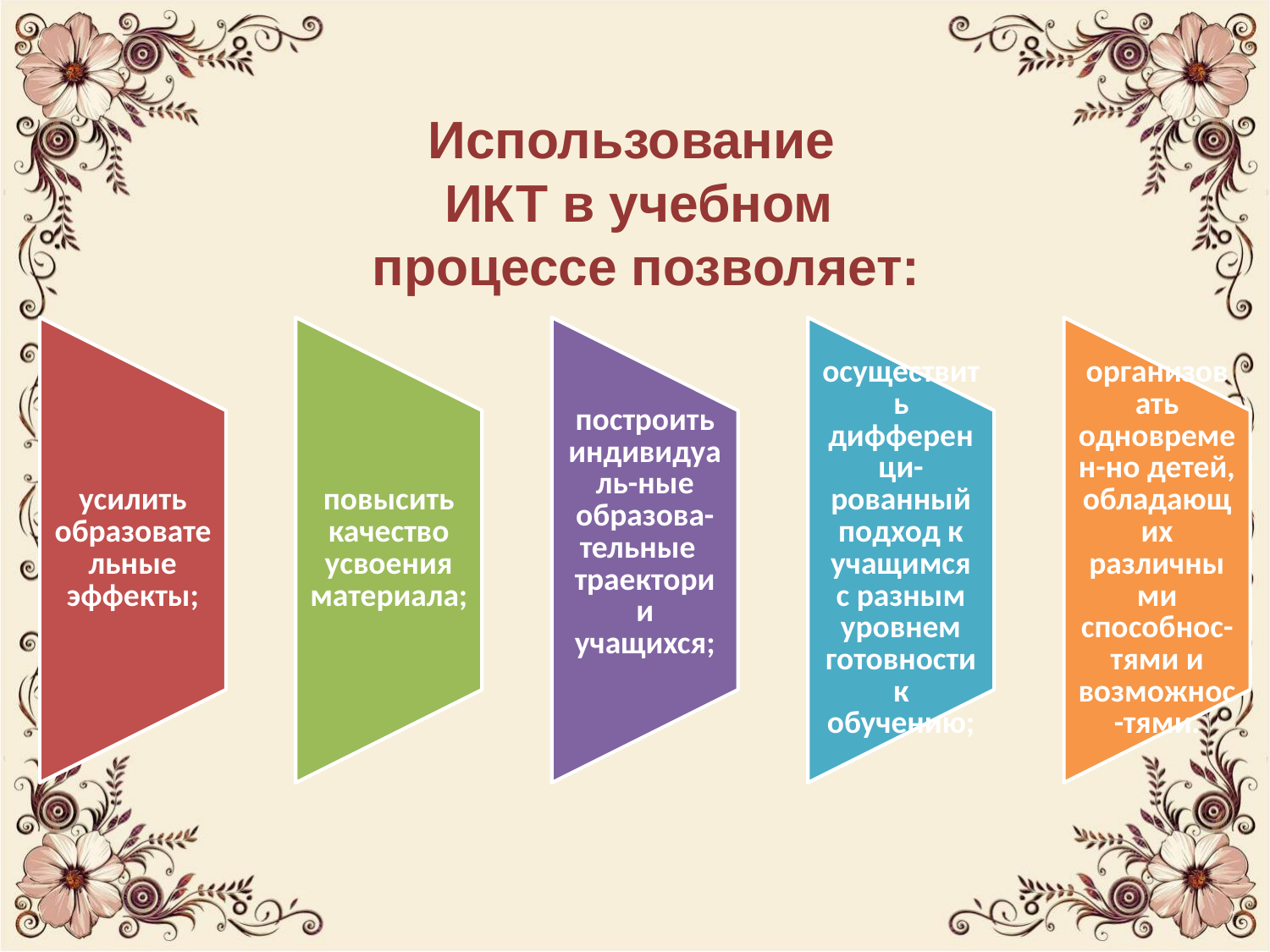

# Использование ИКТ в учебном процессе позволяет:
усилить образовательные эффекты;
повысить качество усвоения материала;
построить индивидуаль-ные образова-тельные   траектории учащихся;
осуществить дифференци-рованный подход к учащимся с разным уровнем готовности к обучению;
организовать одновремен-но детей, обладающих различными способнос-тями и возможнос-тями.